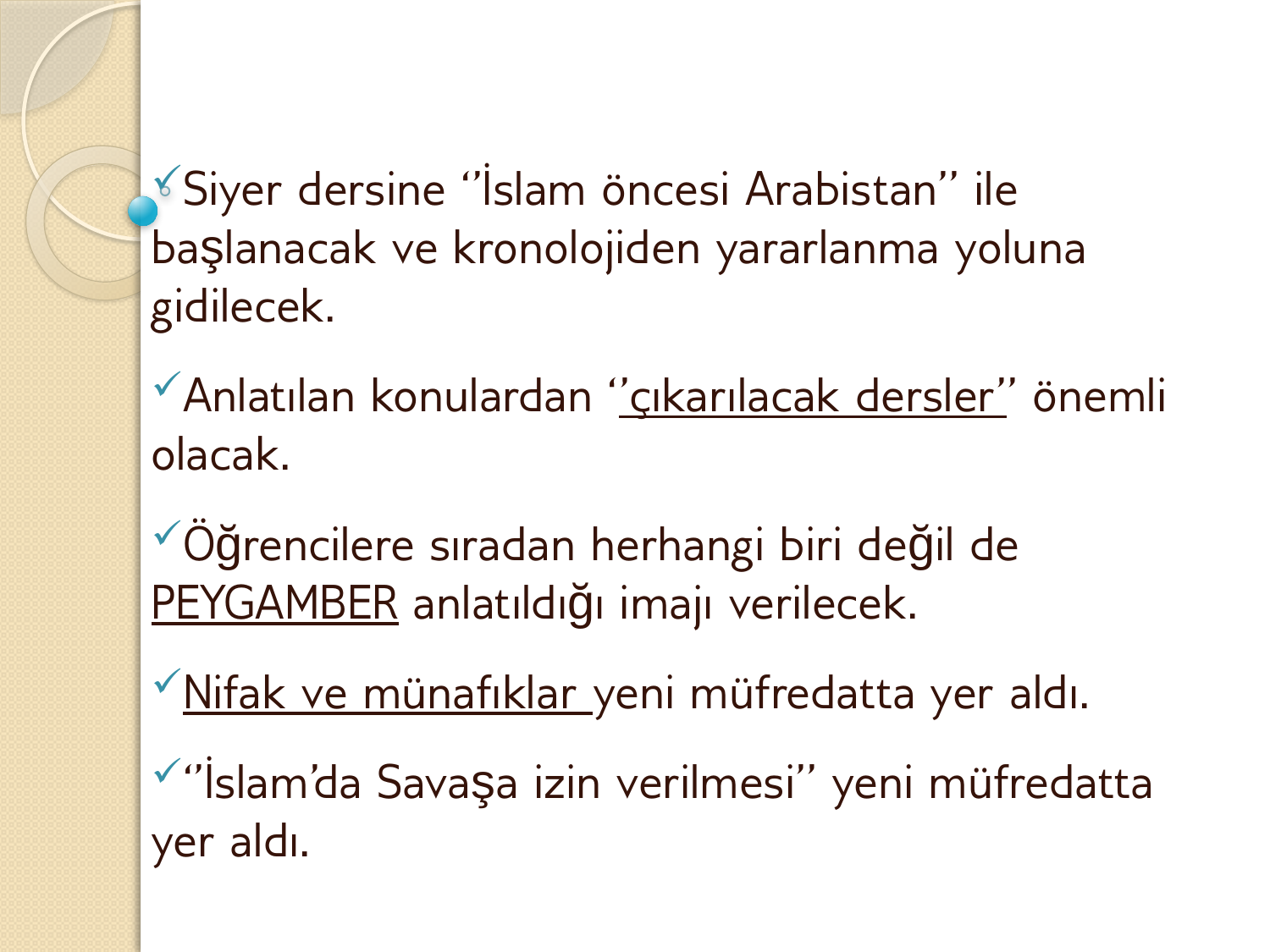

Siyer dersine ‘’İslam öncesi Arabistan’’ ile başlanacak ve kronolojiden yararlanma yoluna gidilecek.
Anlatılan konulardan ‘’çıkarılacak dersler’’ önemli olacak.
Öğrencilere sıradan herhangi biri değil de PEYGAMBER anlatıldığı imajı verilecek.
Nifak ve münafıklar yeni müfredatta yer aldı.
‘’İslam’da Savaşa izin verilmesi’’ yeni müfredatta yer aldı.